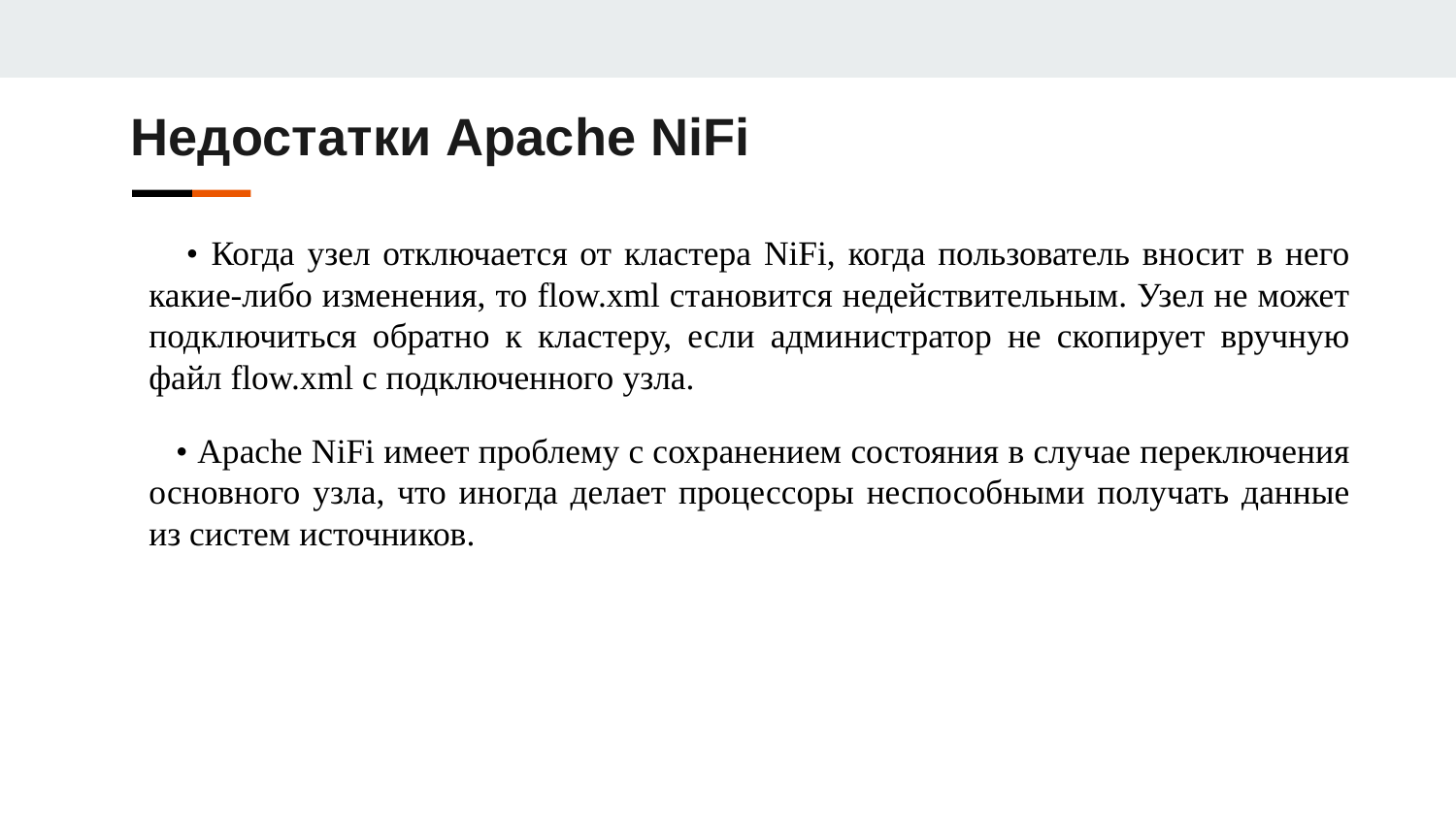

Недостатки Apache NiFi
   • Когда узел отключается от кластера NiFi, когда пользователь вносит в него какие-либо изменения, то flow.xml становится недействительным. Узел не может подключиться обратно к кластеру, если администратор не скопирует вручную файл flow.xml с подключенного узла.
   • Apache NiFi имеет проблему с сохранением состояния в случае переключения основного узла, что иногда делает процессоры неспособными получать данные из систем источников.